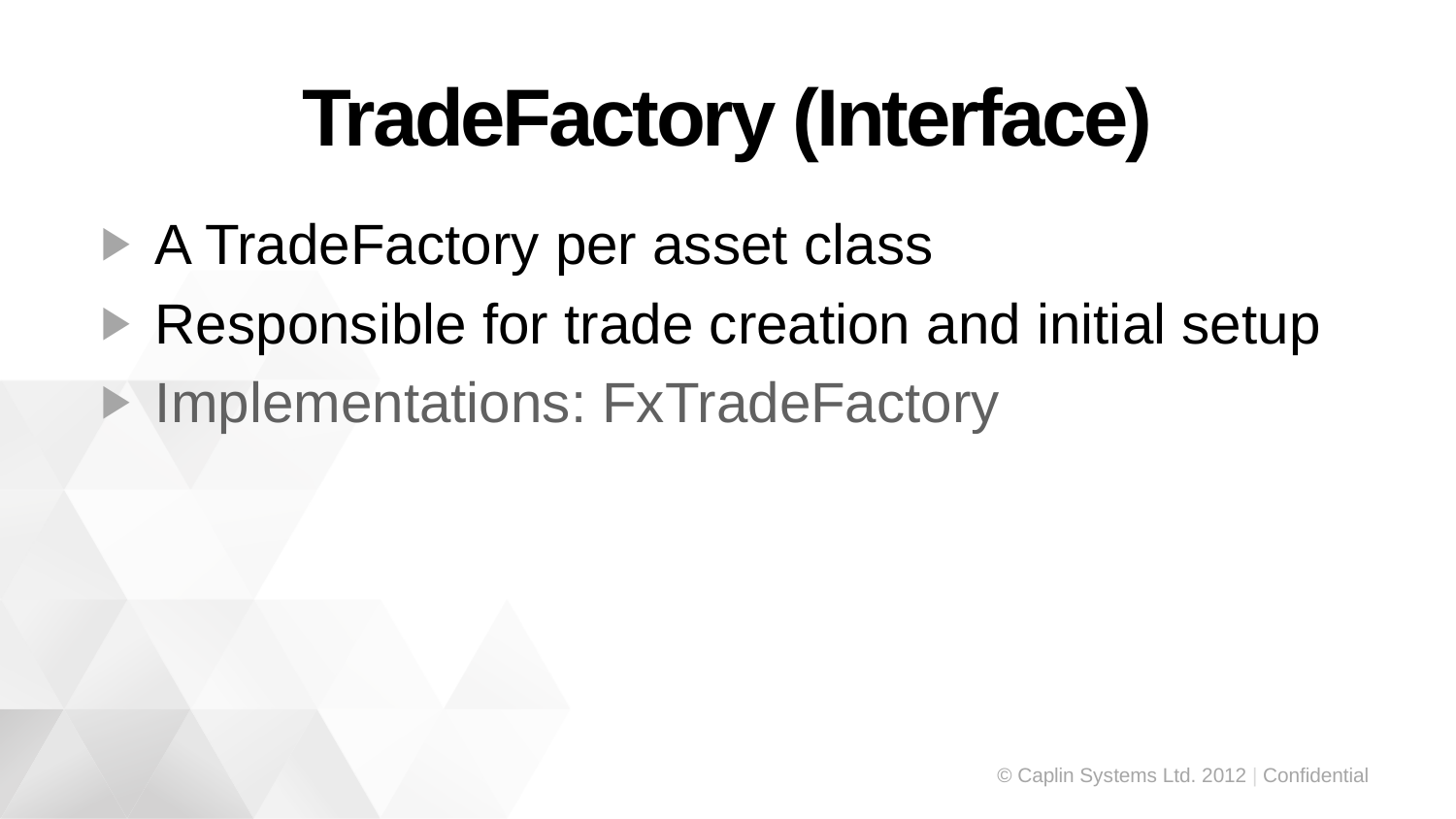

# TradeFactory (Interface)
A TradeFactory per asset class
Responsible for trade creation and initial setup
Implementations: FxTradeFactory